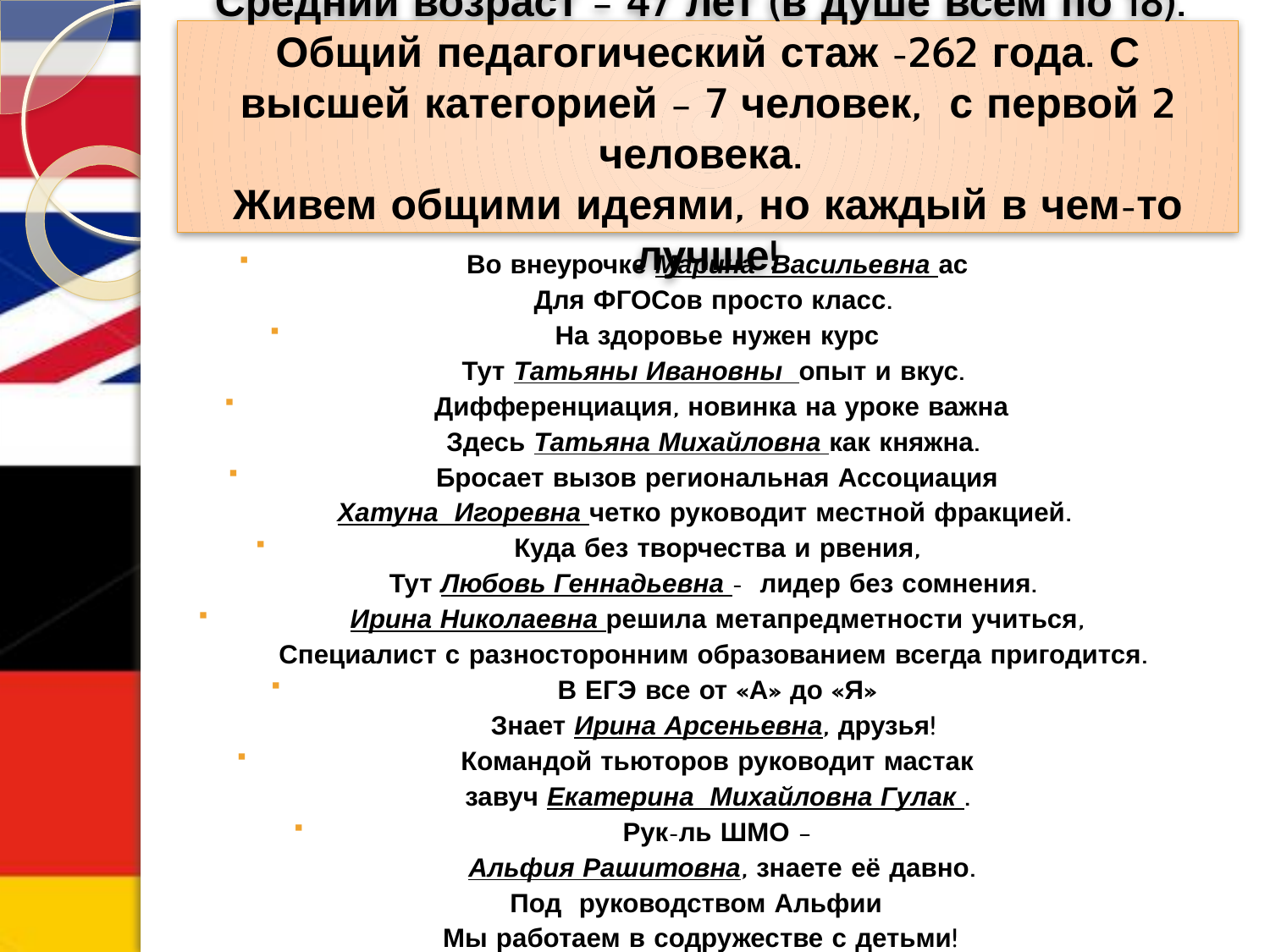

# Средний возраст – 47 лет (в душе всем по 18). Общий педагогический стаж -262 года. С высшей категорией – 7 человек,  с первой 2 человека. Живем общими идеями, но каждый в чем-то лучше!
Во внеурочке Марина  Васильевна ас
    Для ФГОСов просто класс.
На здоровье нужен курс
    Тут Татьяны Ивановны  опыт и вкус.
 Дифференциация, новинка на уроке важна
    Здесь Татьяна Михайловна как княжна.
Бросает вызов региональная Ассоциация
  Хатуна  Игоревна четко руководит местной фракцией.
Куда без творчества и рвения,
    Тут Любовь Геннадьевна -  лидер без сомнения.
Ирина Николаевна решила метапредметности учиться,
    Специалист с разносторонним образованием всегда пригодится.
В ЕГЭ все от «А» до «Я»
    Знает Ирина Арсеньевна, друзья!
Командой тьюторов руководит мастак
     завуч Екатерина  Михайловна Гулак .
Рук-ль ШМО –
      Альфия Рашитовна, знаете её давно.
Под  руководством Альфии
 Мы работаем в содружестве с детьми!